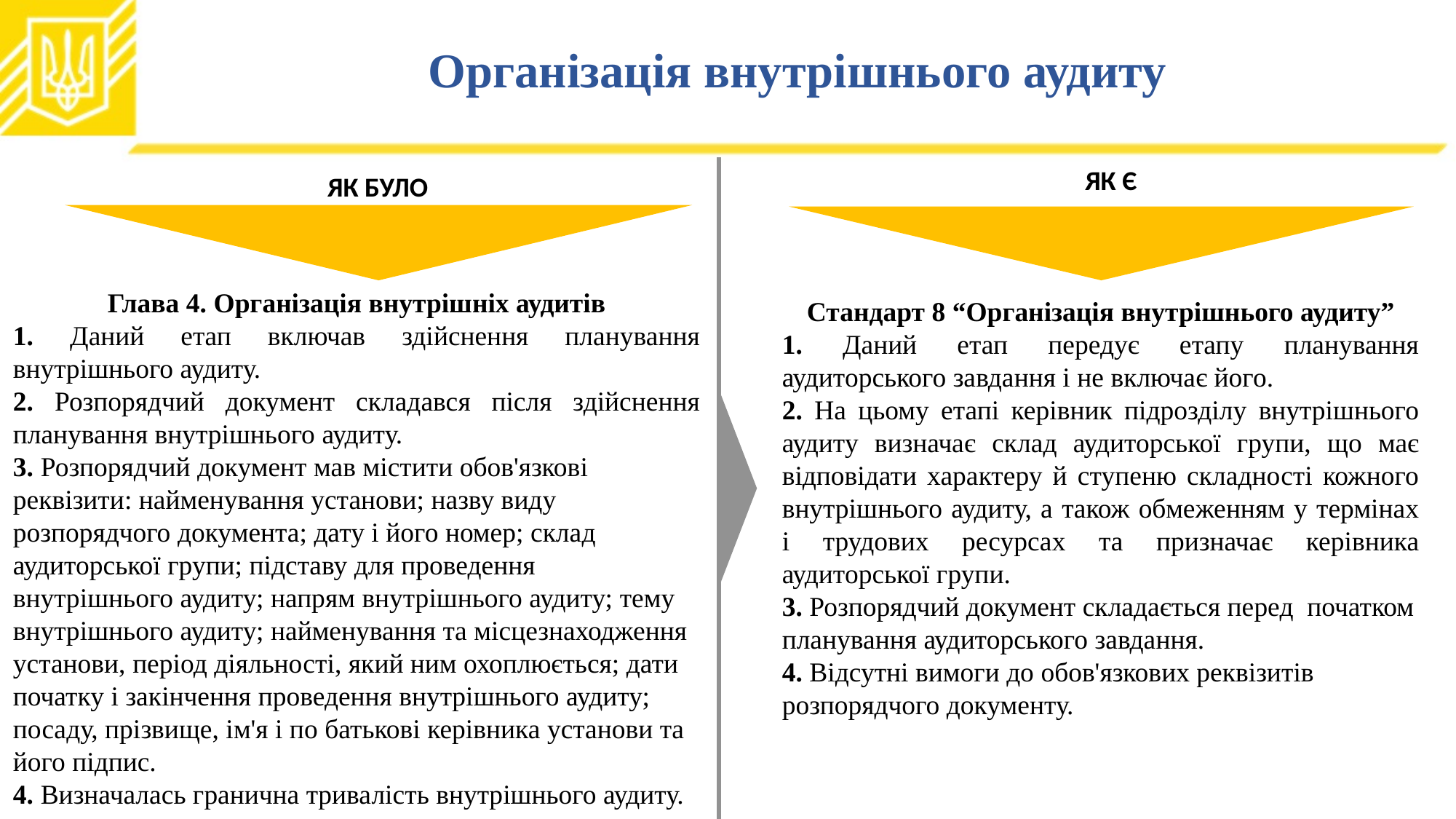

# Організація внутрішнього аудиту

                                     ЯК БУЛО

                                                 ЯК Є

Стандарт 8 “Організація внутрішнього аудиту”
1. Даний етап передує етапу планування аудиторського завдання і не включає його.
2. На цьому етапі керівник підрозділу внутрішнього аудиту визначає склад аудиторської групи, що має відповідати характеру й ступеню складності кожного внутрішнього аудиту, а також обмеженням у термінах і трудових ресурсах та призначає керівника аудиторської групи.
3. Розпорядчий документ складається перед  початком планування аудиторського завдання.
4. Відсутні вимоги до обов'язкових реквізитів розпорядчого документу.

Глава 4. Організація внутрішніх аудитів
1. Даний етап включав здійснення планування внутрішнього аудиту.
2. Розпорядчий документ складався після здійснення планування внутрішнього аудиту.
3. Розпорядчий документ мав містити обов'язкові реквізити: найменування установи; назву виду розпорядчого документа; дату і його номер; склад аудиторської групи; підставу для проведення внутрішнього аудиту; напрям внутрішнього аудиту; тему внутрішнього аудиту; найменування та місцезнаходження установи, період діяльності, який ним охоплюється; дати початку і закінчення проведення внутрішнього аудиту; посаду, прізвище, ім'я і по батькові керівника установи та його підпис.
4. Визначалась гранична тривалість внутрішнього аудиту.
© Міністерство фінансів України